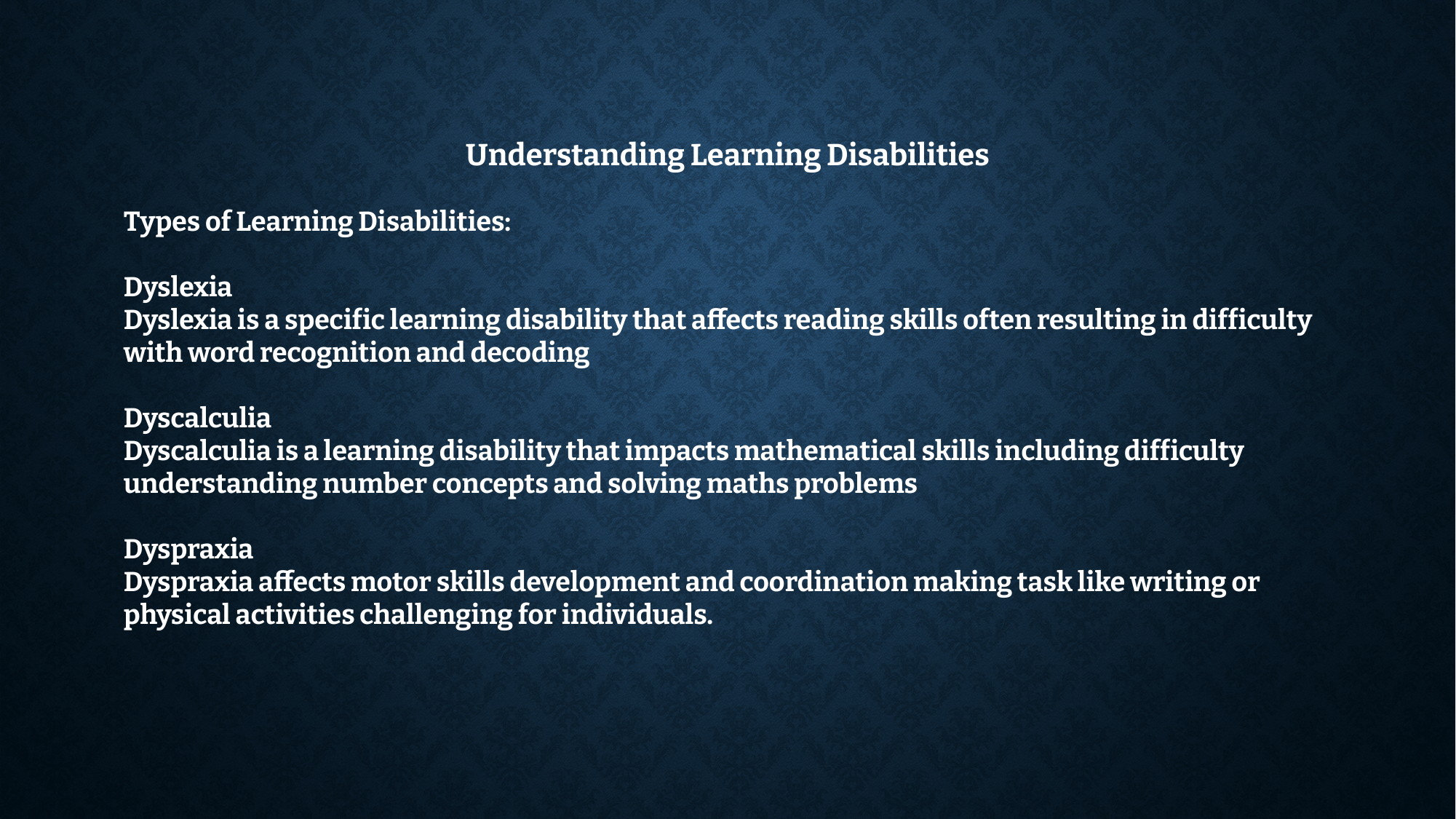

Understanding Learning Disabilities

Types of Learning Disabilities:

Dyslexia
Dyslexia is a specific learning disability that affects reading skills often resulting in difficulty with word recognition and decoding

Dyscalculia
Dyscalculia is a learning disability that impacts mathematical skills including difficulty understanding number concepts and solving maths problems

Dyspraxia
Dyspraxia affects motor skills development and coordination making task like writing or physical activities challenging for individuals.